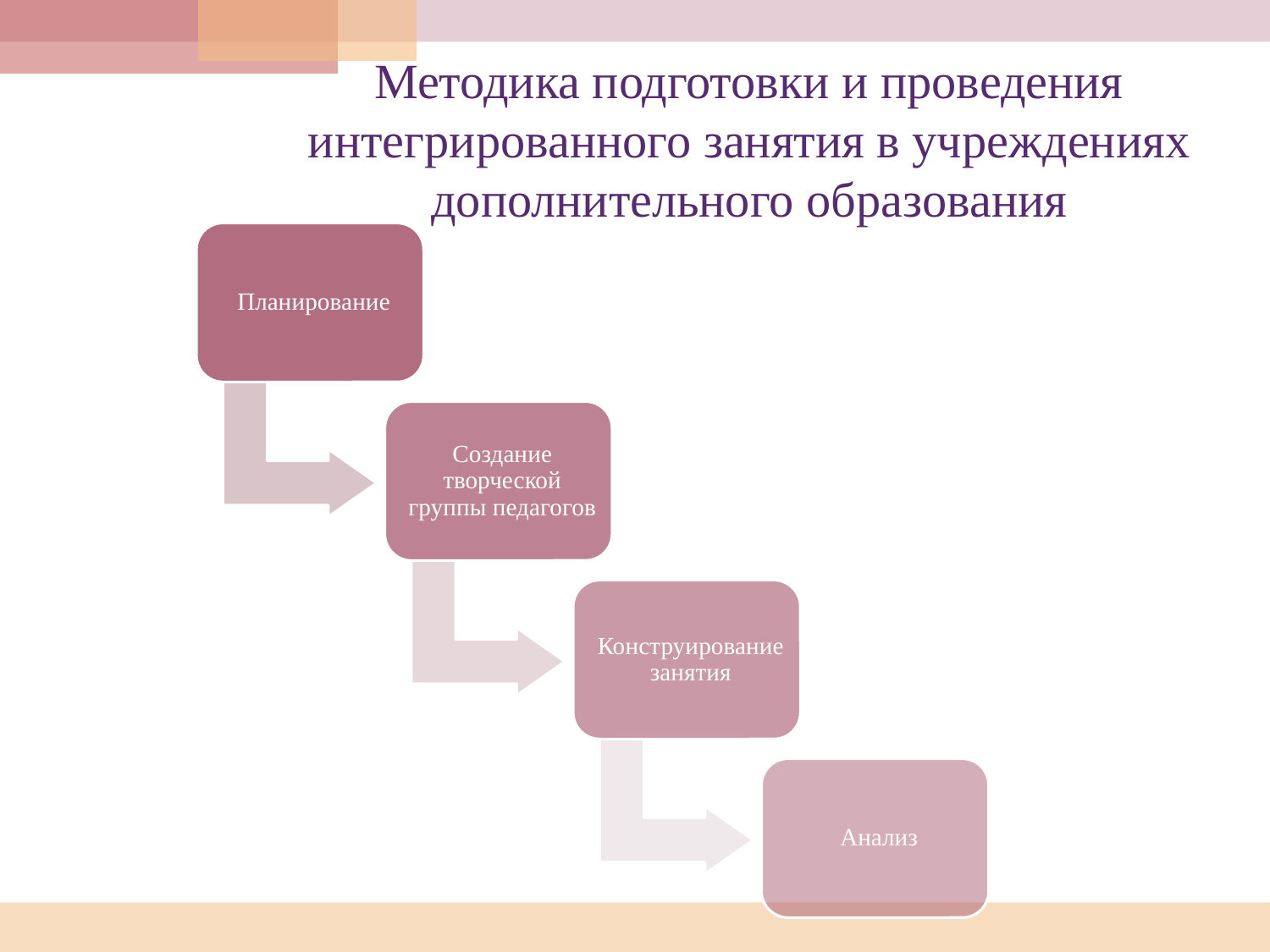

# Методика подготовки и проведения интегрированного занятия в учреждениях дополнительного образования
Планирование
Создание творческой группы педагогов
Конструирование занятия
Анализ